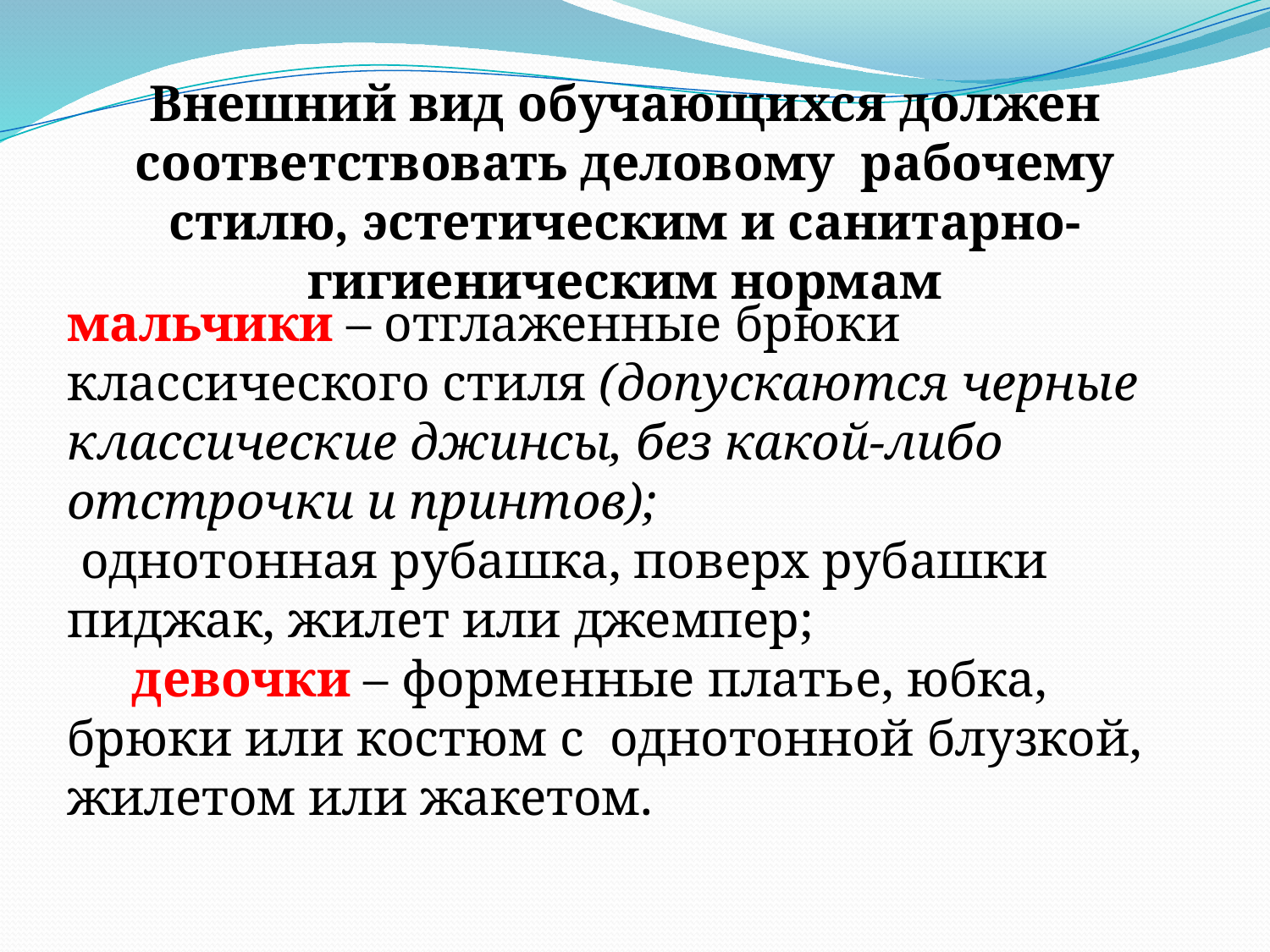

Внешний вид обучающихся должен соответствовать деловому  рабочему стилю, эстетическим и санитарно-гигиеническим нормам

мальчики – отглаженные брюки классического стиля (допускаются черные классические джинсы, без какой-либо отстрочки и принтов);
 однотонная рубашка, поверх рубашки пиджак, жилет или джемпер;
     девочки – форменные платье, юбка, брюки или костюм с  однотонной блузкой, жилетом или жакетом.